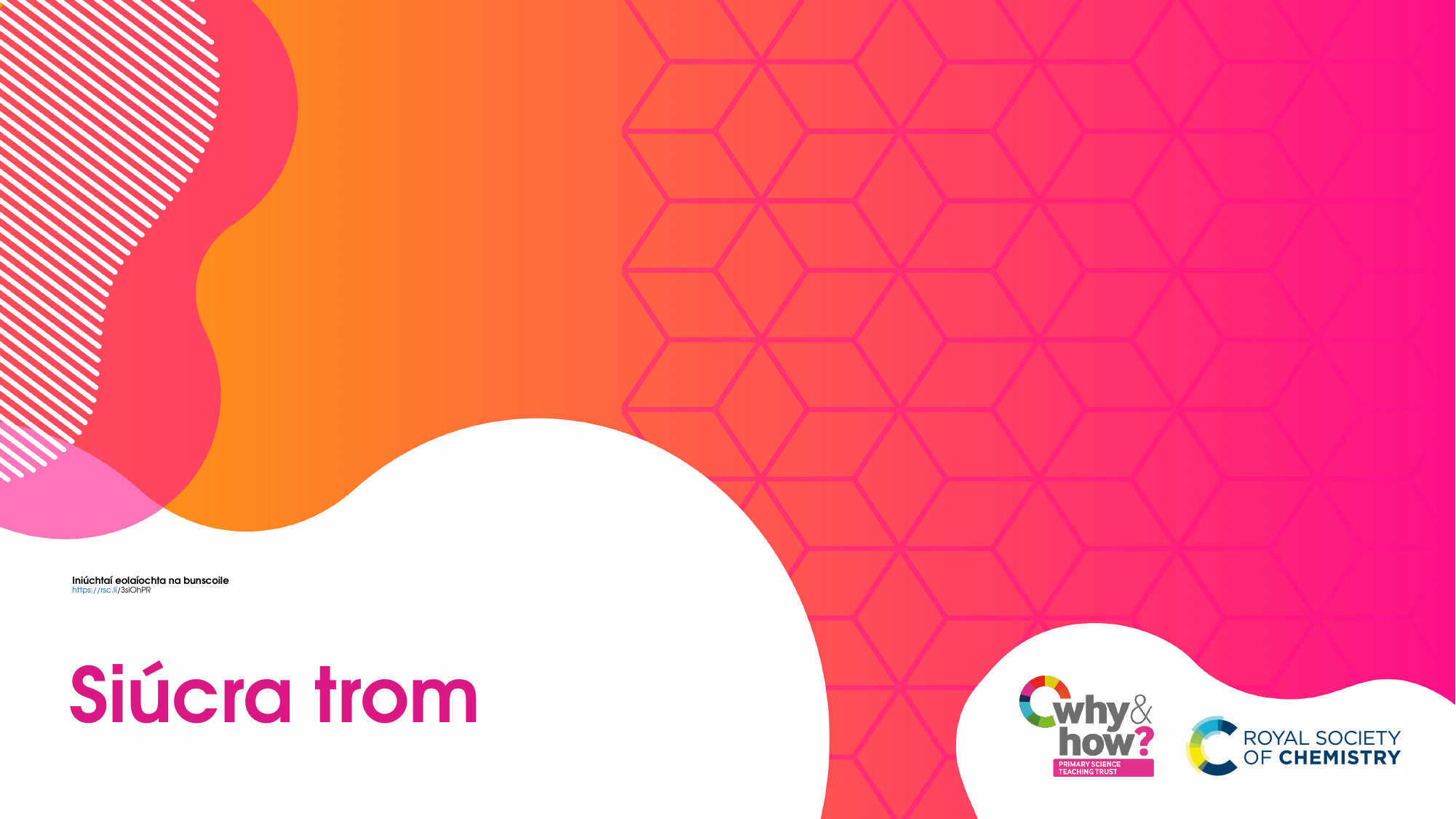

# Iniúchtaí eolaíochta na bunscoile https://rsc.li/3siOhPR
Siúcra trom